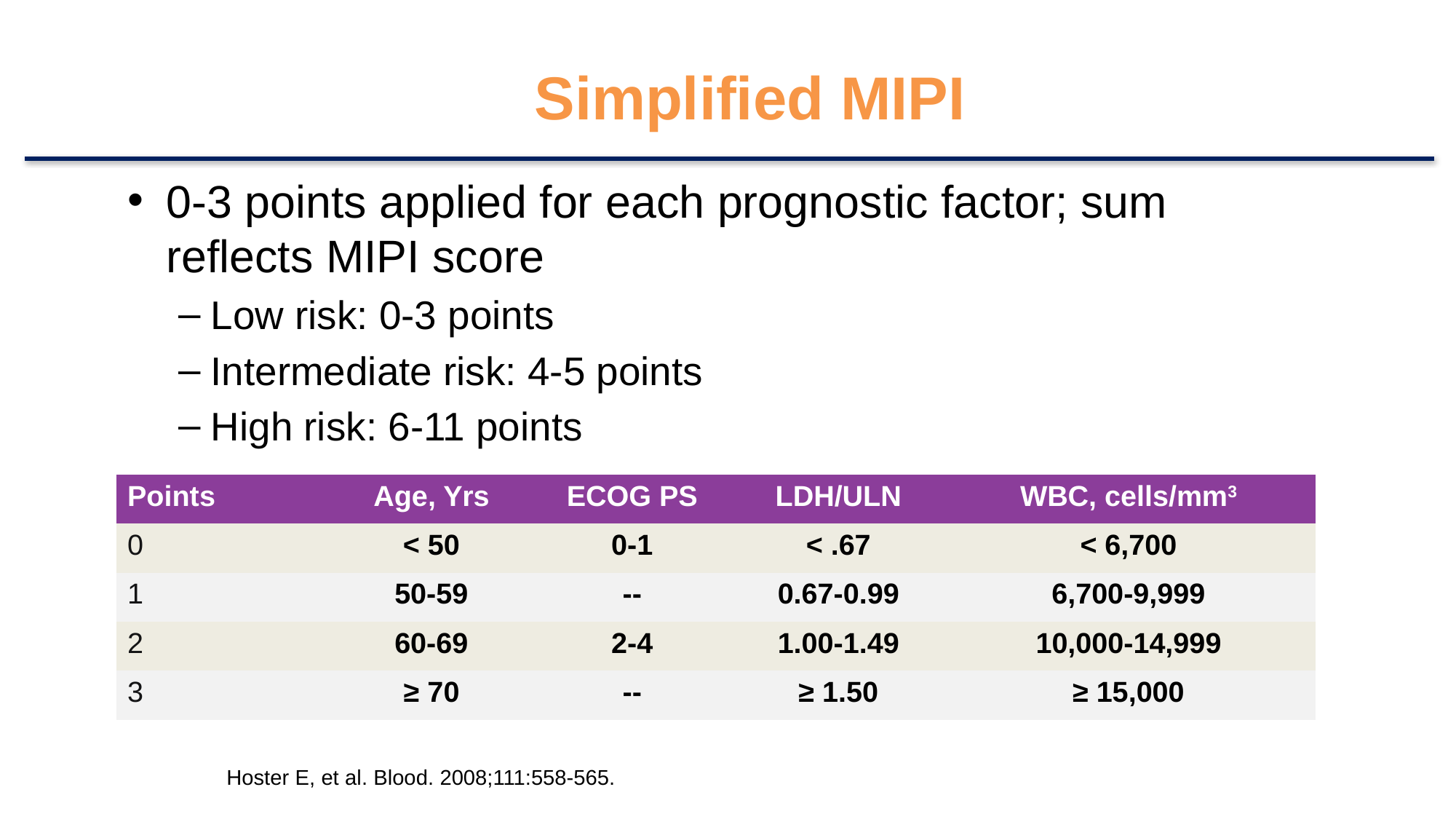

# Simplified MIPI
0-3 points applied for each prognostic factor; sum reflects MIPI score
Low risk: 0-3 points
Intermediate risk: 4-5 points
High risk: 6-11 points
| Points | Age, Yrs | ECOG PS | LDH/ULN | WBC, cells/mm3 |
| --- | --- | --- | --- | --- |
| 0 | < 50 | 0-1 | < .67 | < 6,700 |
| 1 | 50-59 | -- | 0.67-0.99 | 6,700-9,999 |
| 2 | 60-69 | 2-4 | 1.00-1.49 | 10,000-14,999 |
| 3 | ≥ 70 | -- | ≥ 1.50 | ≥ 15,000 |
Hoster E, et al. Blood. 2008;111:558-565.